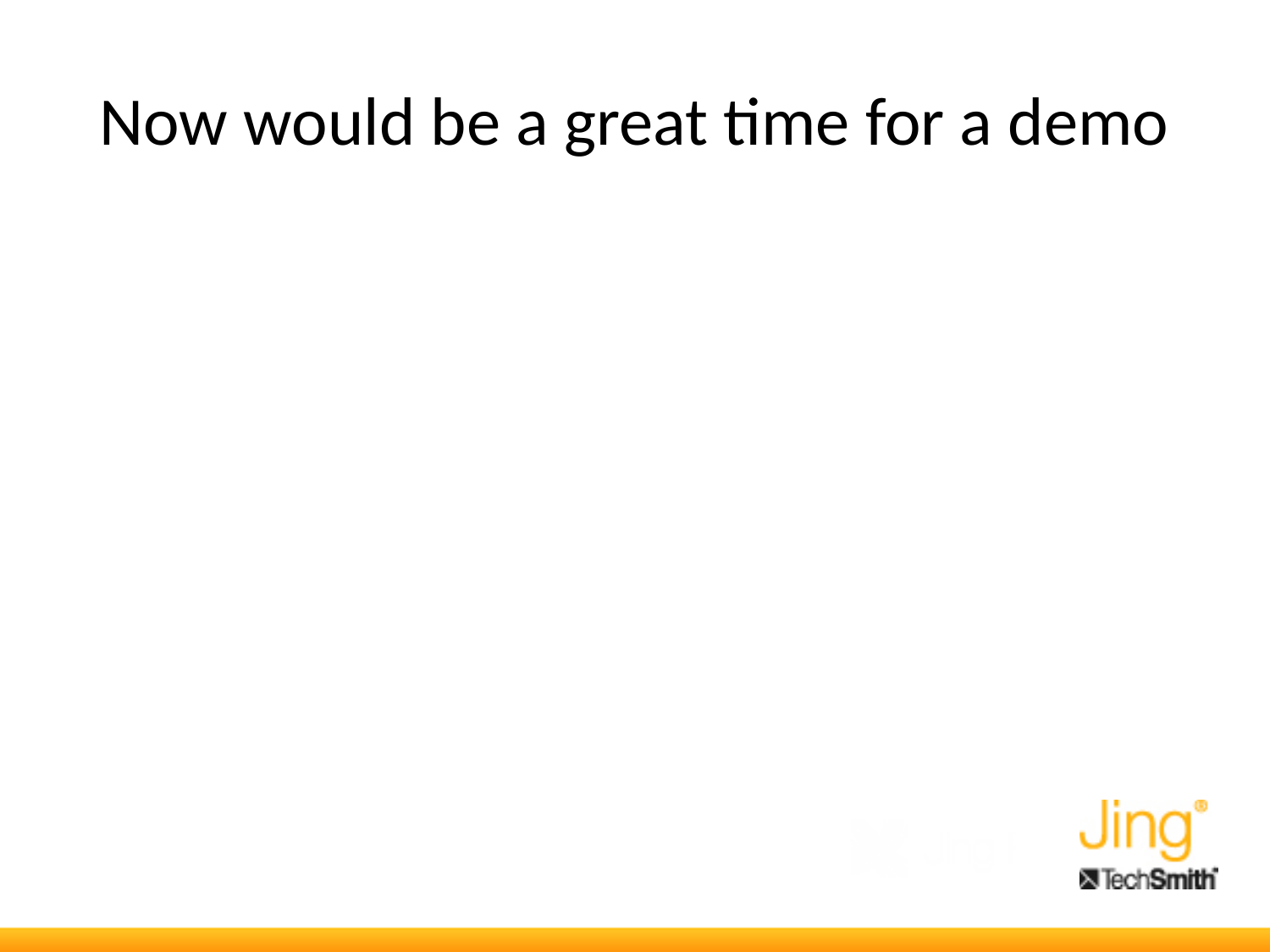

# Now would be a great time for a demo